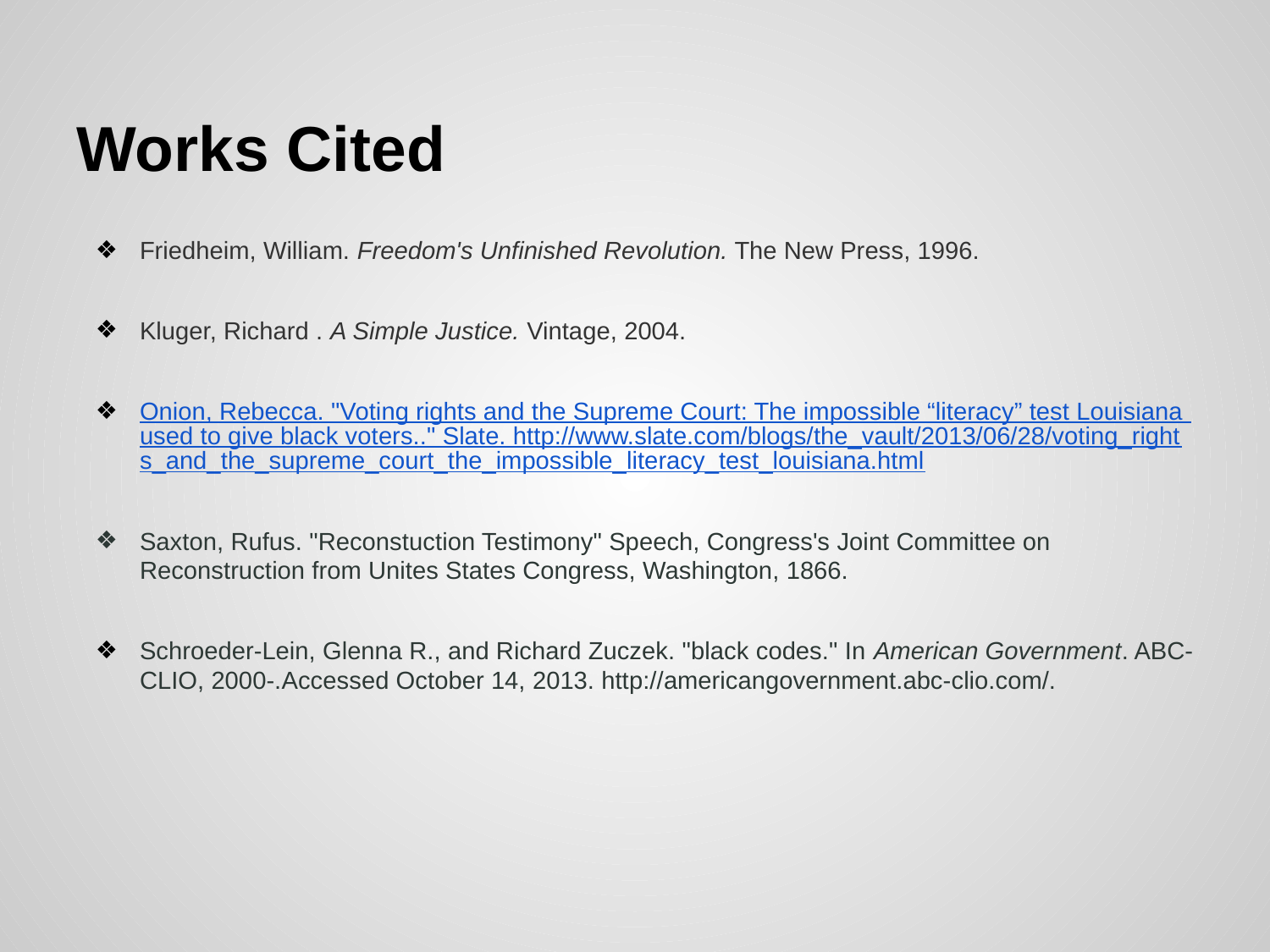

# Works Cited
Friedheim, William. Freedom's Unfinished Revolution. The New Press, 1996.

Kluger, Richard . A Simple Justice. Vintage, 2004.

Onion, Rebecca. "Voting rights and the Supreme Court: The impossible “literacy” test Louisiana used to give black voters.." Slate. http://www.slate.com/blogs/the_vault/2013/06/28/voting_rights_and_the_supreme_court_the_impossible_literacy_test_louisiana.html

Saxton, Rufus. "Reconstuction Testimony" Speech, Congress's Joint Committee on Reconstruction from Unites States Congress, Washington, 1866.

Schroeder-Lein, Glenna R., and Richard Zuczek. "black codes." In American Government. ABC-CLIO, 2000-.Accessed October 14, 2013. http://americangovernment.abc-clio.com/.